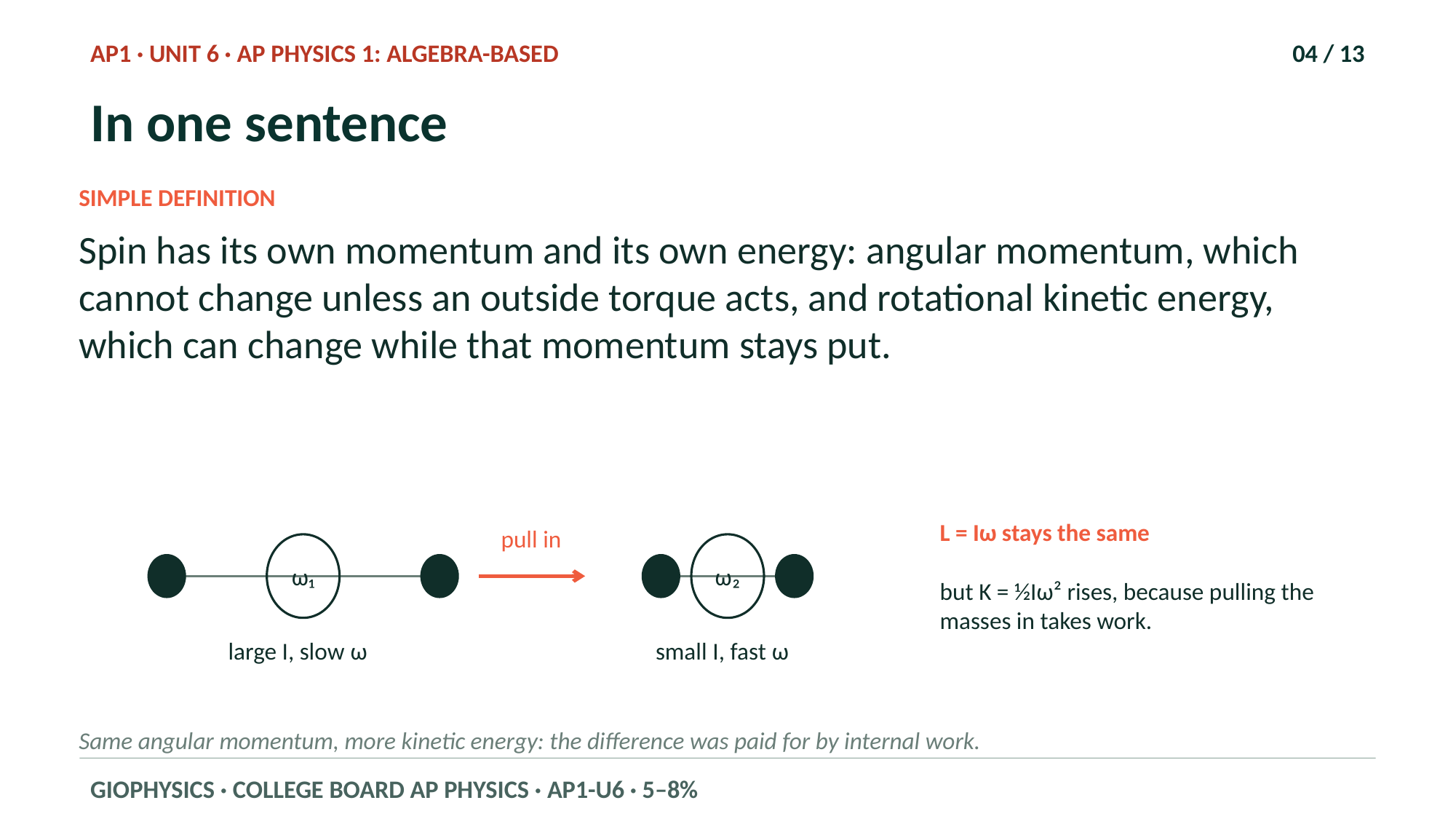

AP1 · UNIT 6 · AP PHYSICS 1: ALGEBRA-BASED
04 / 13
In one sentence
SIMPLE DEFINITION
Spin has its own momentum and its own energy: angular momentum, which cannot change unless an outside torque acts, and rotational kinetic energy, which can change while that momentum stays put.
L = Iω stays the same
pull in
ω₁
ω₂

but K = ½Iω² rises, because pulling the masses in takes work.
large I, slow ω
small I, fast ω
Same angular momentum, more kinetic energy: the difference was paid for by internal work.

GIOPHYSICS · COLLEGE BOARD AP PHYSICS · AP1-U6 · 5–8%